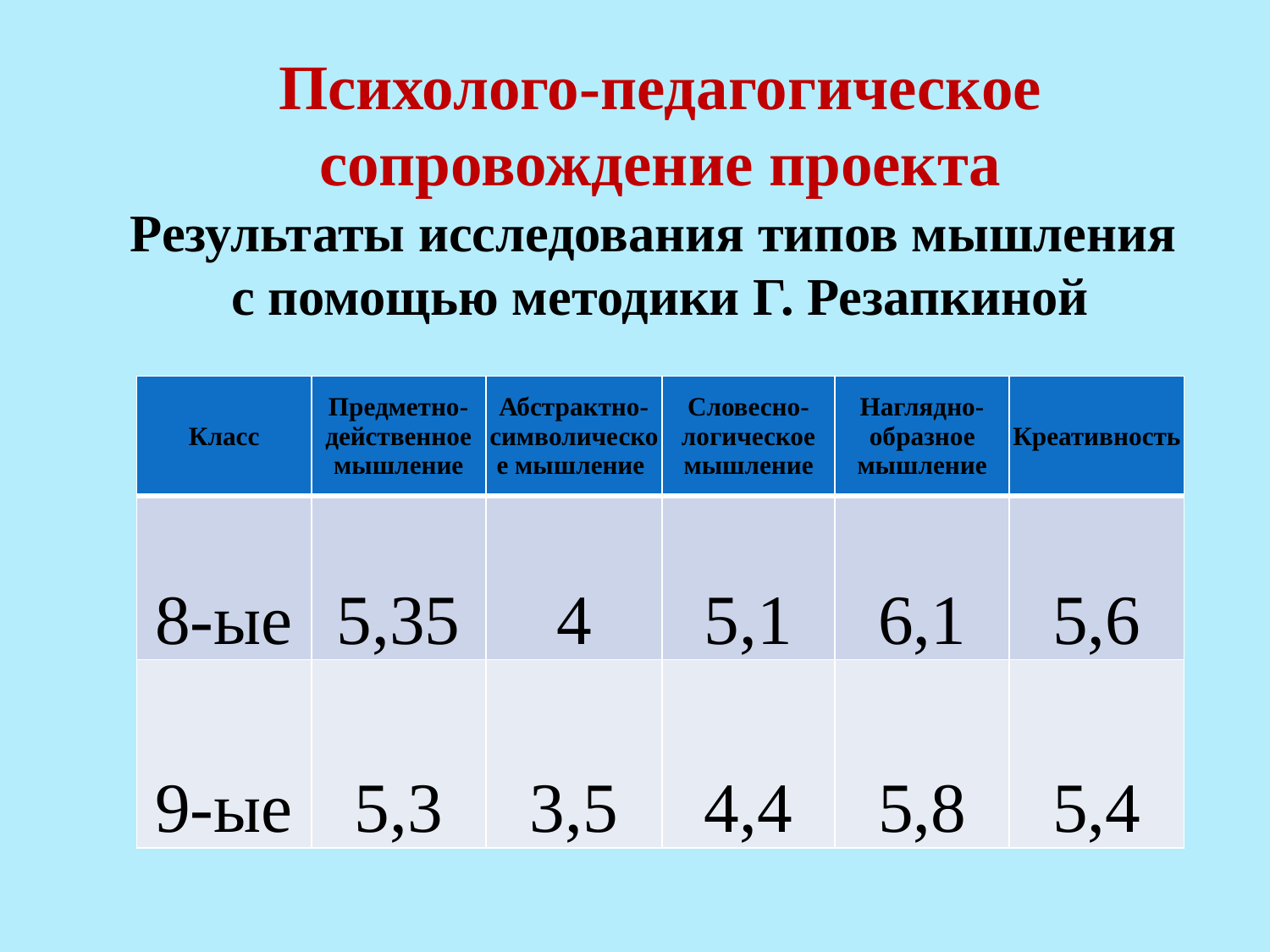

# Психолого-педагогическое сопровождение проекта Результаты исследования типов мышления с помощью методики Г. Резапкиной
| Класс | Предметно-действенное мышление | Абстрактно-символическое мышление | Словесно-логическое мышление | Наглядно-образное мышление | Креативность |
| --- | --- | --- | --- | --- | --- |
| 8-ые | 5,35 | 4 | 5,1 | 6,1 | 5,6 |
| 9-ые | 5,3 | 3,5 | 4,4 | 5,8 | 5,4 |